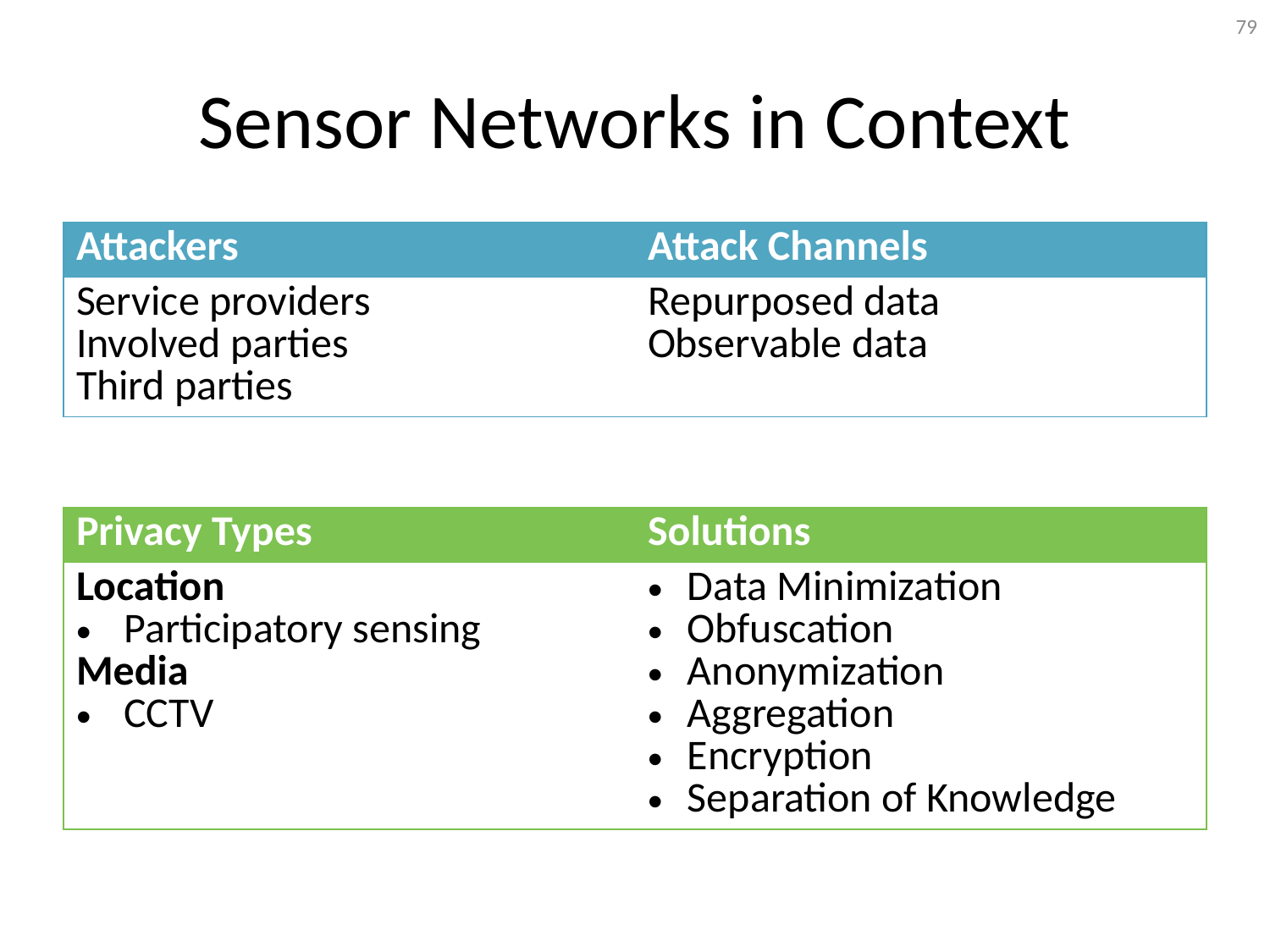

79
# Sensor Networks in Context
| Attackers | Attack Channels |
| --- | --- |
| Service providers Involved parties Third parties | Repurposed data Observable data |
| Privacy Types | Solutions |
| --- | --- |
| Location Participatory sensing Media CCTV | Data Minimization Obfuscation Anonymization Aggregation Encryption Separation of Knowledge |